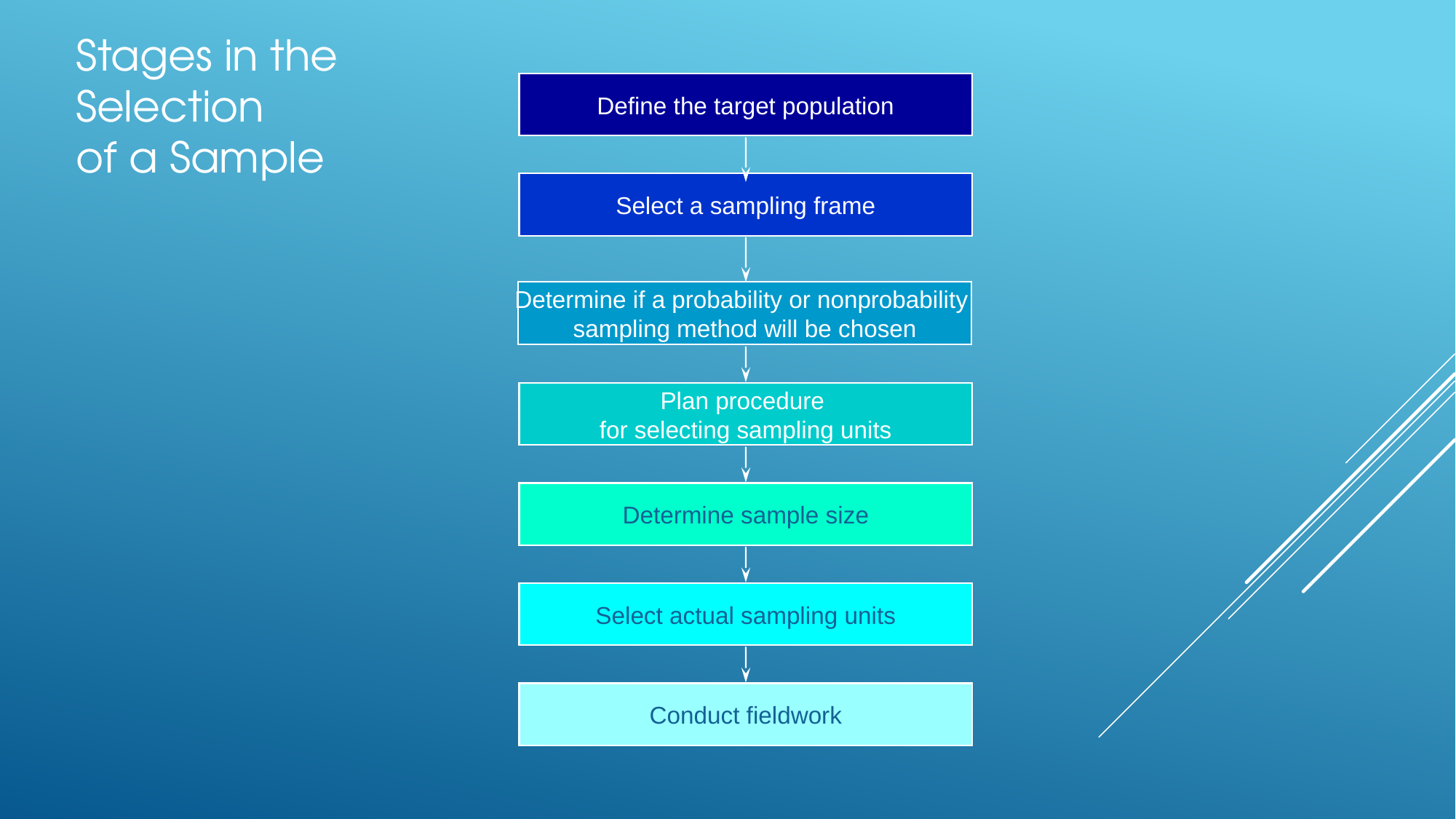

Stages in the
Selection
of a Sample

Define the target population

Select a sampling frame

Determine if a probability or nonprobability
sampling method will be chosen

Plan procedure
for selecting sampling units

Determine sample size

Select actual sampling units

Conduct fieldwork